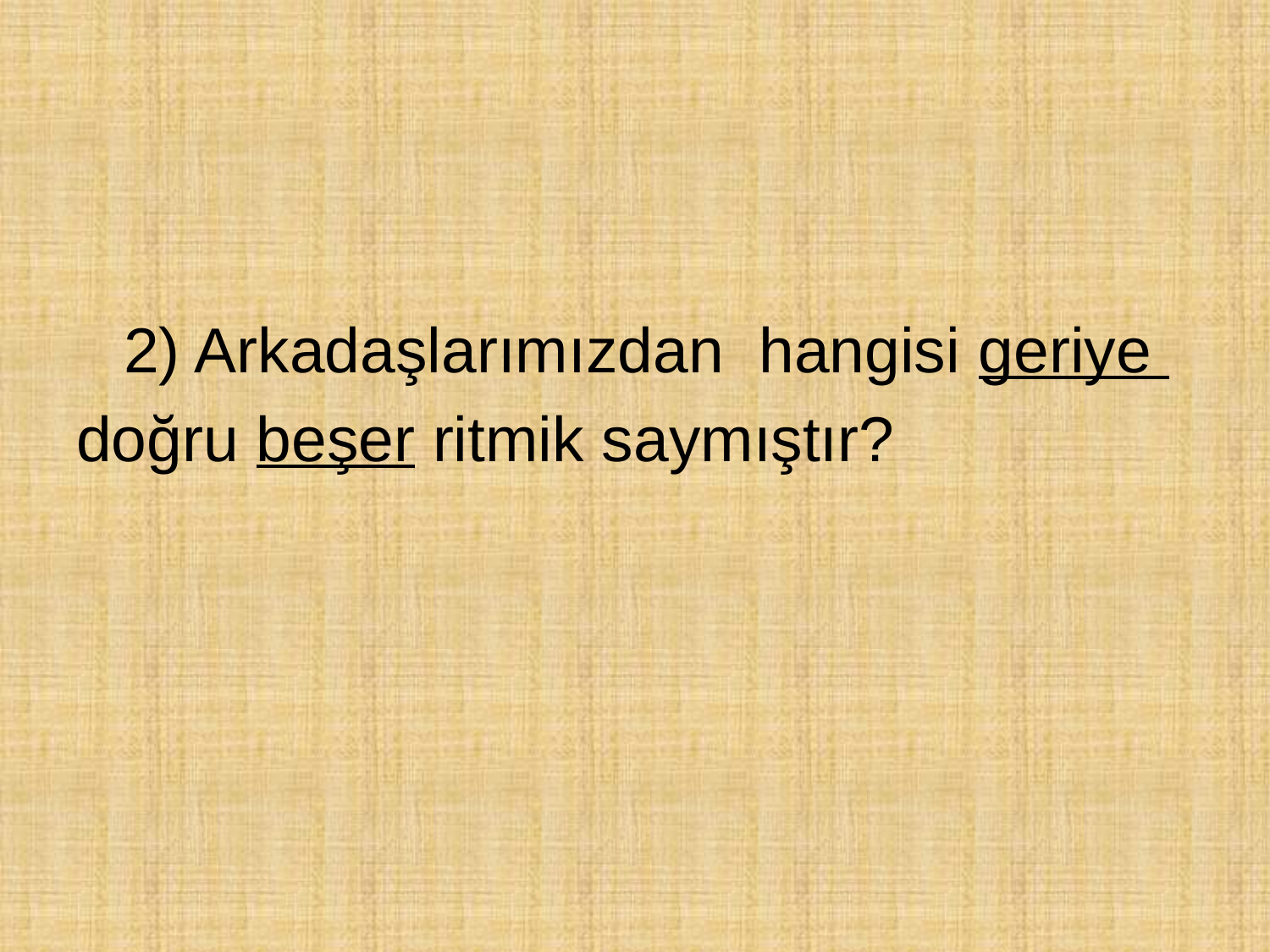

2) Arkadaşlarımızdan  hangisi geriye
doğru beşer ritmik saymıştır?